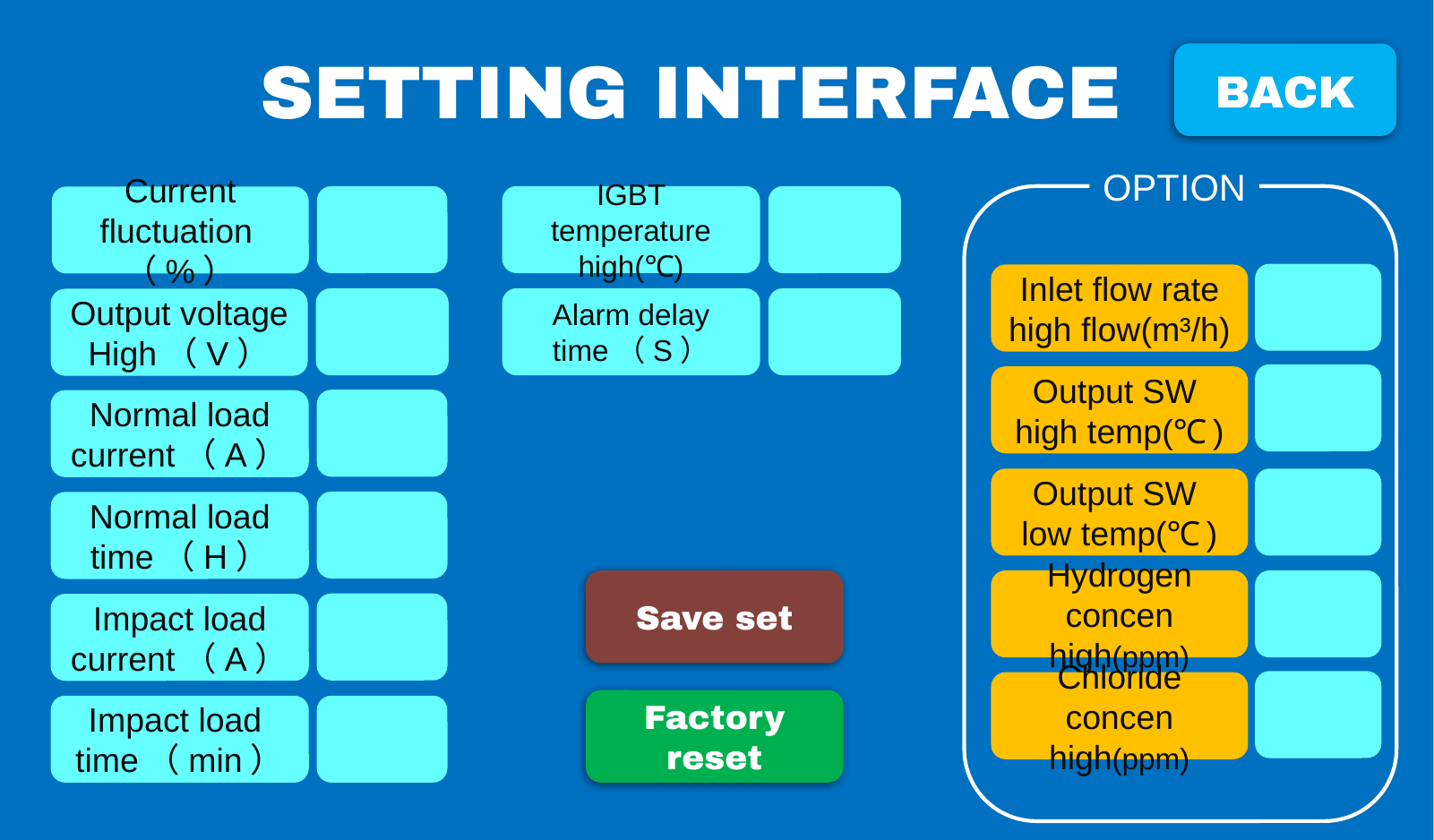

SETTING INTERFACE
BACK
OPTION

IGBT temperature high(℃)
Current fluctuation（%）

Inlet flow rate high flow(m³/h)

Alarm delay time（S）

Output voltage
High（V）

Output SW
high temp(℃)

Normal load current（A）

Output SW
low temp(℃)

Normal load time（H）
Save set

Hydrogen concen high(ppm)

Impact load current（A）

Chloride concen high(ppm)
Factory reset

Impact load
time（min）